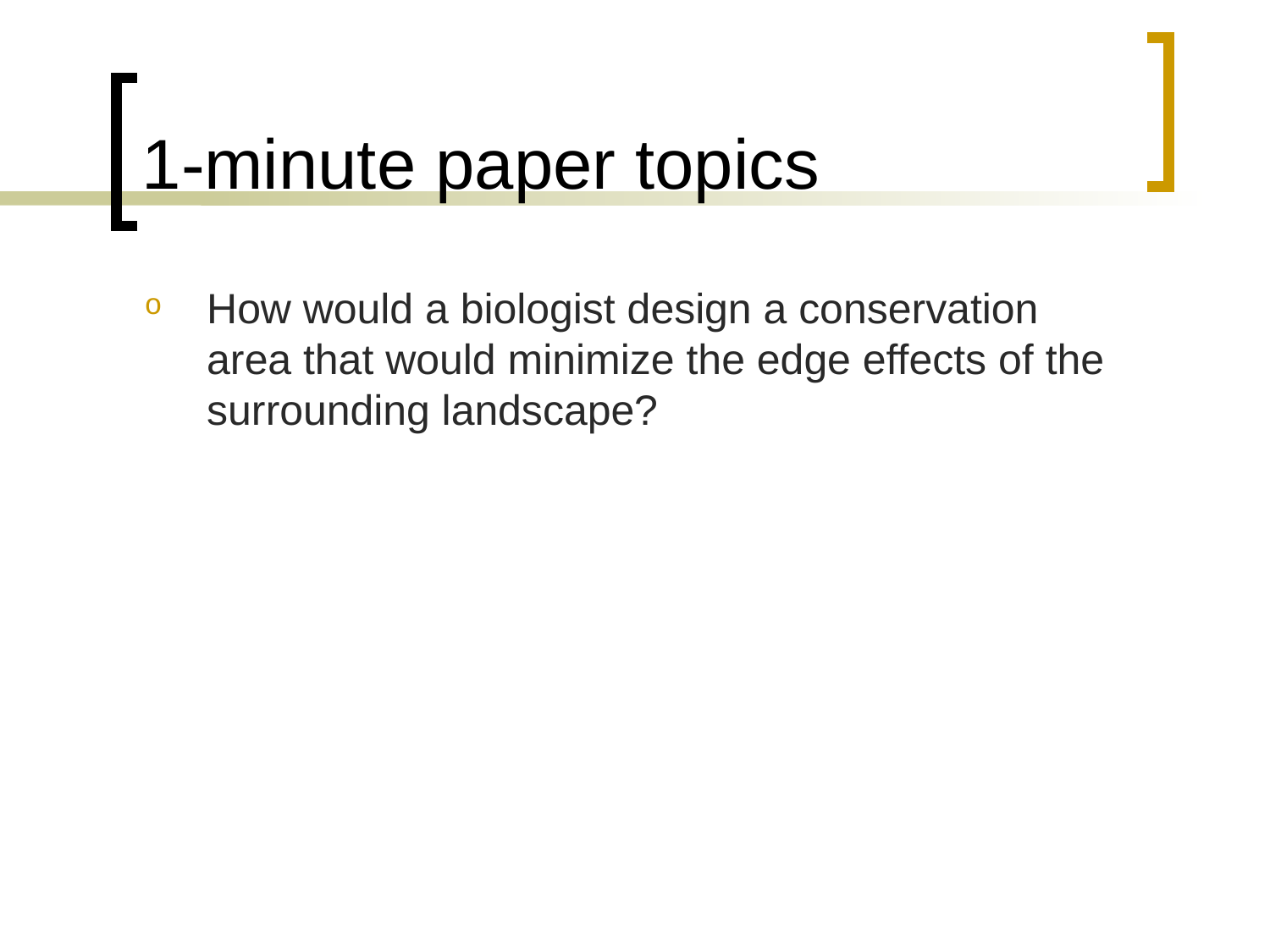

# 1-minute paper topics
How would a biologist design a conservation area that would minimize the edge effects of the surrounding landscape?